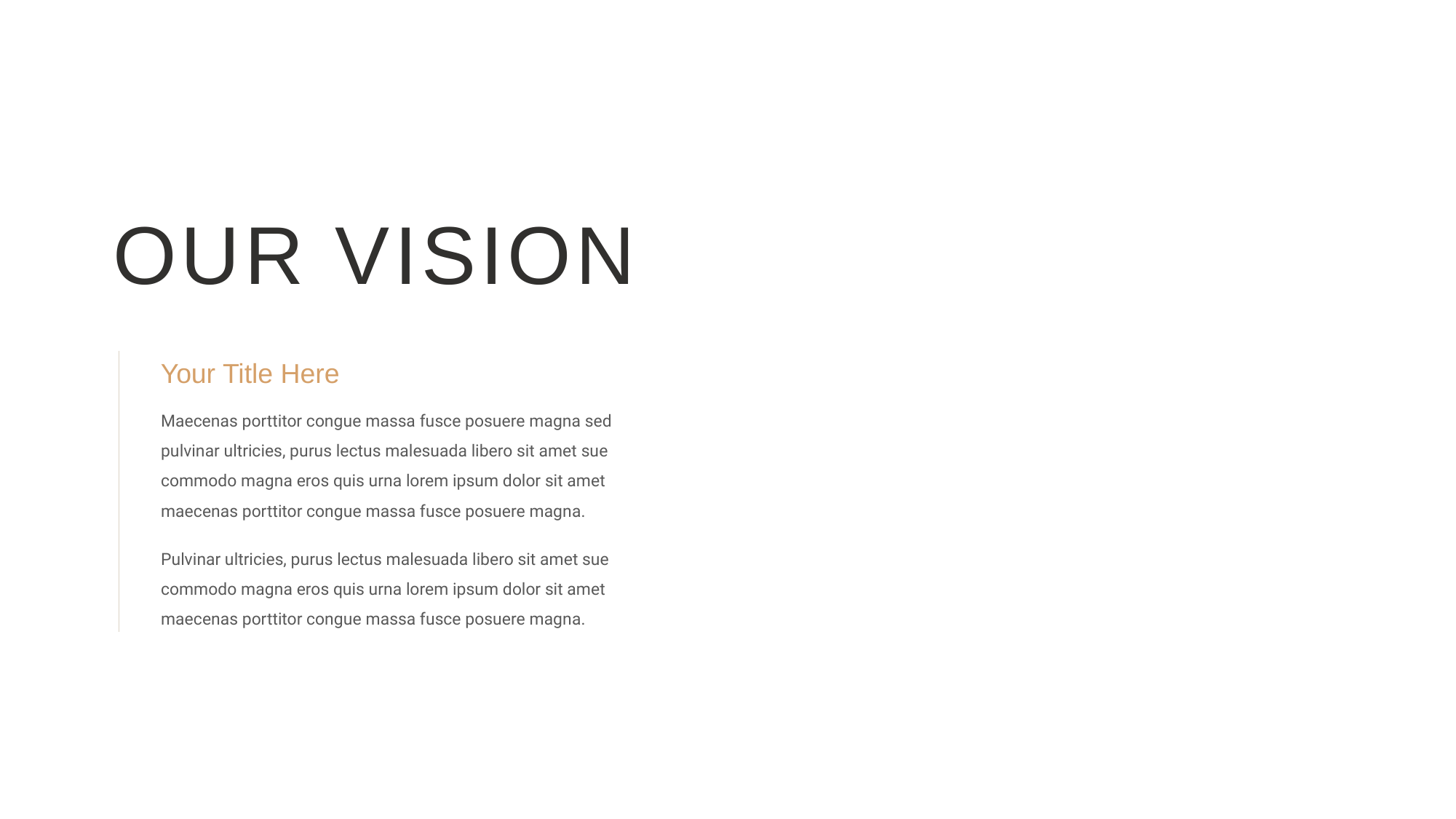

OUR VISION
Your Title Here
Maecenas porttitor congue massa fusce posuere magna sed pulvinar ultricies, purus lectus malesuada libero sit amet sue commodo magna eros quis urna lorem ipsum dolor sit amet maecenas porttitor congue massa fusce posuere magna.
Pulvinar ultricies, purus lectus malesuada libero sit amet sue commodo magna eros quis urna lorem ipsum dolor sit amet maecenas porttitor congue massa fusce posuere magna.